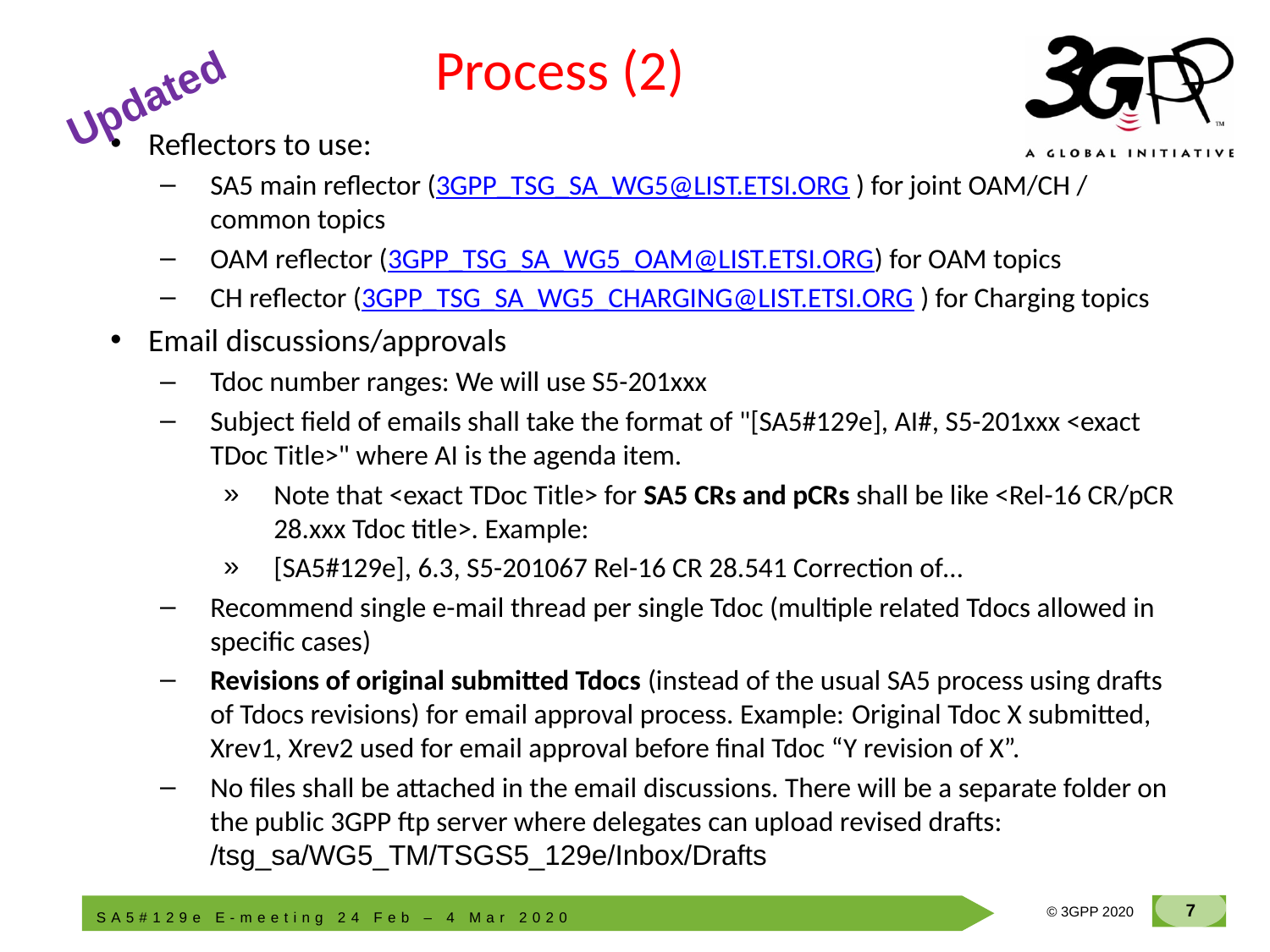

# Process (2)
Updated
Reflectors to use:
SA5 main reflector (3GPP_TSG_SA_WG5@LIST.ETSI.ORG ) for joint OAM/CH / common topics
OAM reflector (3GPP_TSG_SA_WG5_OAM@LIST.ETSI.ORG) for OAM topics
CH reflector (3GPP_TSG_SA_WG5_CHARGING@LIST.ETSI.ORG ) for Charging topics
Email discussions/approvals
Tdoc number ranges: We will use S5-201xxx
Subject field of emails shall take the format of "[SA5#129e], AI#, S5-201xxx <exact TDoc Title>" where AI is the agenda item.
Note that <exact TDoc Title> for SA5 CRs and pCRs shall be like <Rel-16 CR/pCR 28.xxx Tdoc title>. Example:
[SA5#129e], 6.3, S5-201067 Rel-16 CR 28.541 Correction of…
Recommend single e-mail thread per single Tdoc (multiple related Tdocs allowed in specific cases)
Revisions of original submitted Tdocs (instead of the usual SA5 process using drafts of Tdocs revisions) for email approval process. Example: Original Tdoc X submitted,  Xrev1, Xrev2 used for email approval before final Tdoc “Y revision of X”.
No files shall be attached in the email discussions. There will be a separate folder on the public 3GPP ftp server where delegates can upload revised drafts: /tsg_sa/WG5_TM/TSGS5_129e/Inbox/Drafts